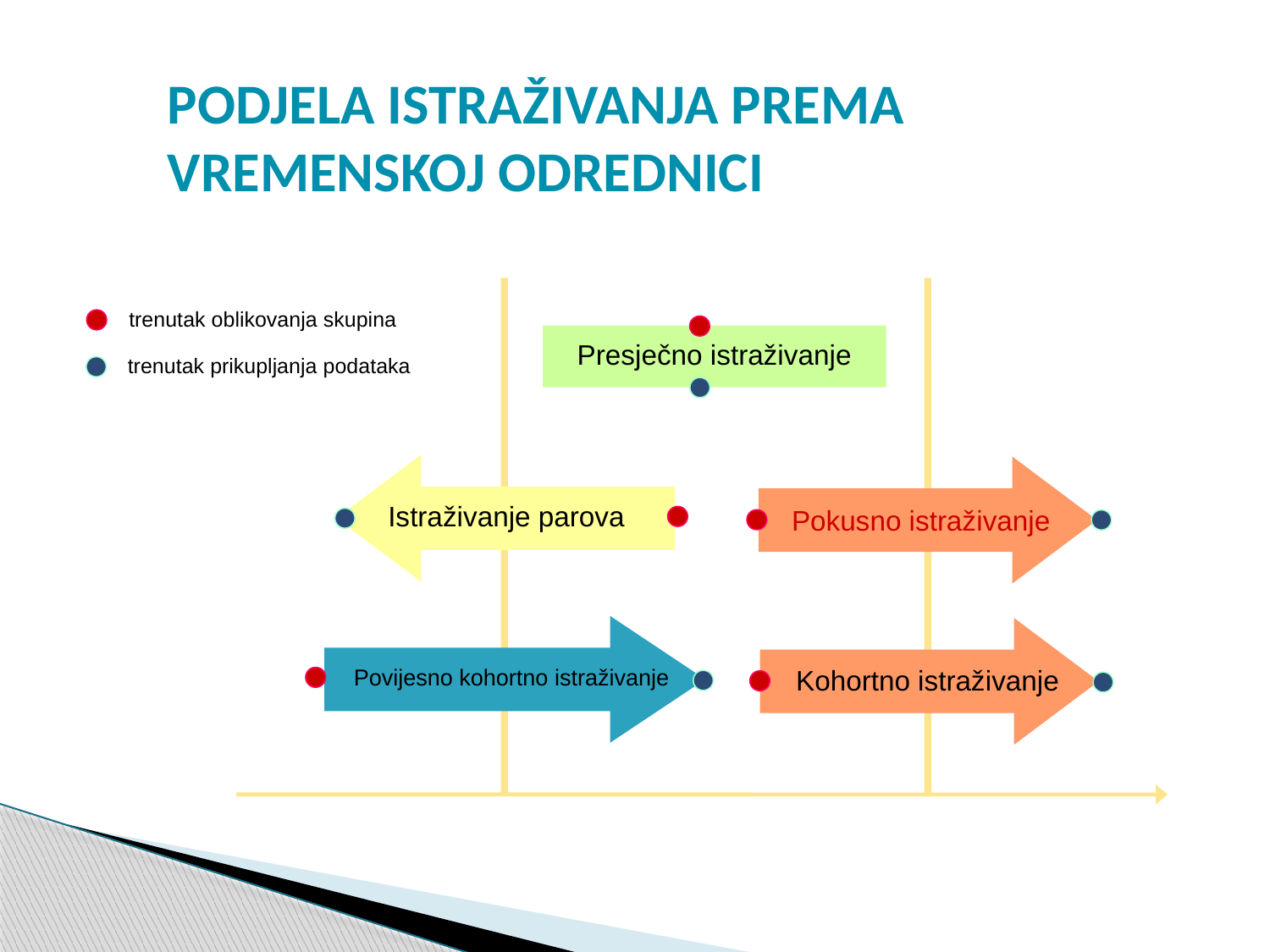

# PODJELA ISTRAŽIVANJA PREMA VREMENSKOJ ODREDNICI

trenutak oblikovanja skupina

Presječno istraživanje
trenutak prikupljanja podataka

Pokusno istraživanje
Istraživanje parova

Kohortno istraživanje
Povijesno kohortno istraživanje

sadašnjost
prošlost
budućnost